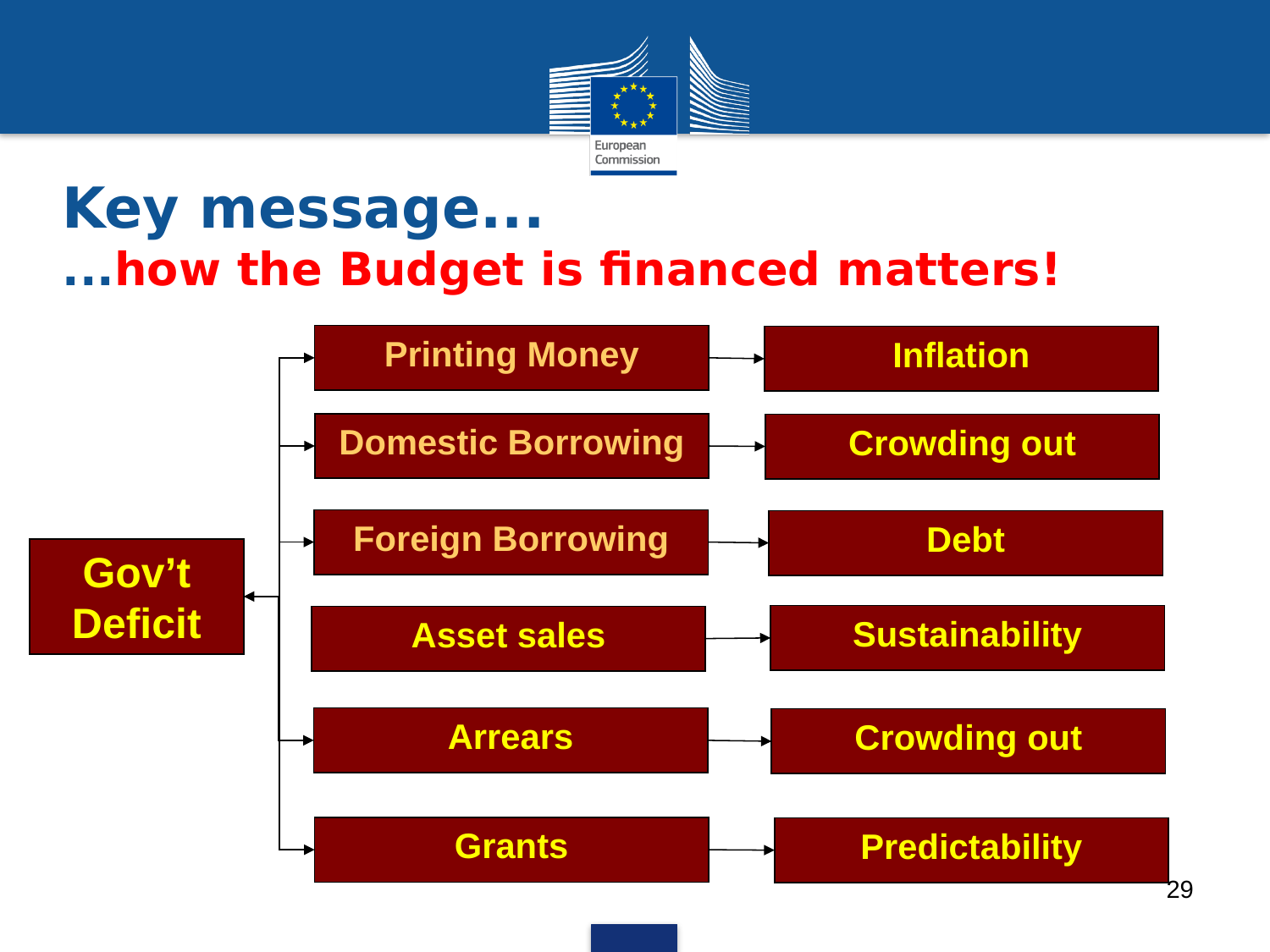

# Key message... ...how the Budget is financed matters!
Printing Money
Inflation
Domestic Borrowing
Crowding out
Foreign Borrowing
Debt
Gov’t
Deficit
Sustainability
Asset sales
Arrears
Crowding out
Grants
Predictability
29